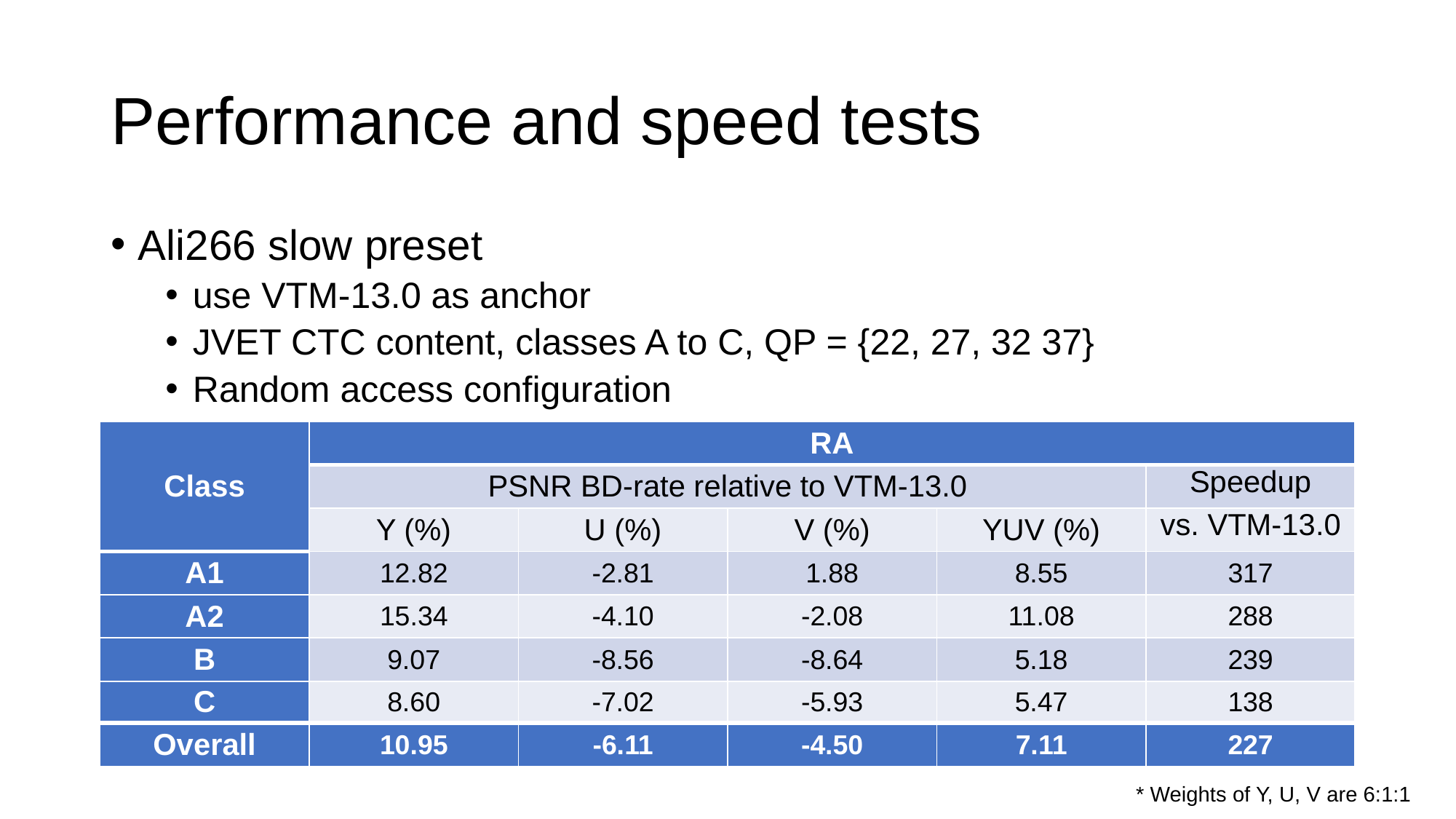

# Performance and speed tests
Ali266 slow preset
use VTM-13.0 as anchor
JVET CTC content, classes A to C, QP = {22, 27, 32 37}
Random access configuration
| Class | RA |  |  |  |  |
| --- | --- | --- | --- | --- | --- |
|  | PSNR BD-rate relative to VTM-13.0 |  |  |  | Speedup |
|  | Y (%) | U (%) | V (%) | YUV (%) | vs. VTM-13.0 |
| A1 | 12.82 | -2.81 | 1.88 | 8.55 | 317 |
| A2 | 15.34 | -4.10 | -2.08 | 11.08 | 288 |
| B | 9.07 | -8.56 | -8.64 | 5.18 | 239 |
| C | 8.60 | -7.02 | -5.93 | 5.47 | 138 |
| Overall | 10.95 | -6.11 | -4.50 | 7.11 | 227 |
* Weights of Y, U, V are 6:1:1